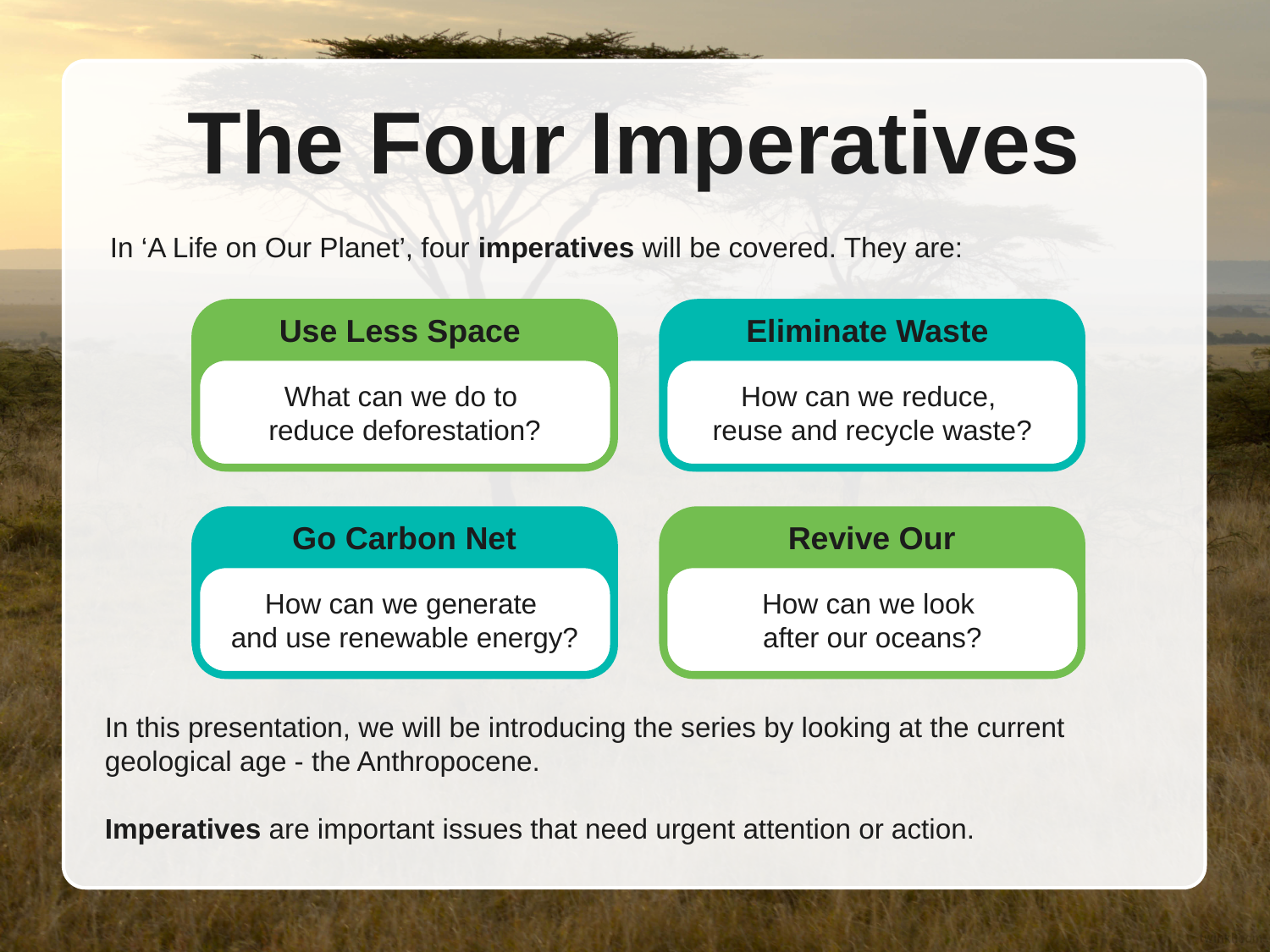

# The Four Imperatives
In ‘A Life on Our Planet’, four imperatives will be covered. They are:

Use Less Space

Eliminate Waste
What can we do to
reduce deforestation?
How can we reduce,
reuse and recycle waste?

Go Carbon Net Zero

Revive Our Oceans
How can we generate
and use renewable energy?
How can we look
after our oceans?
In this presentation, we will be introducing the series by looking at the current geological age - the Anthropocene.

Imperatives are important issues that need urgent attention or action.